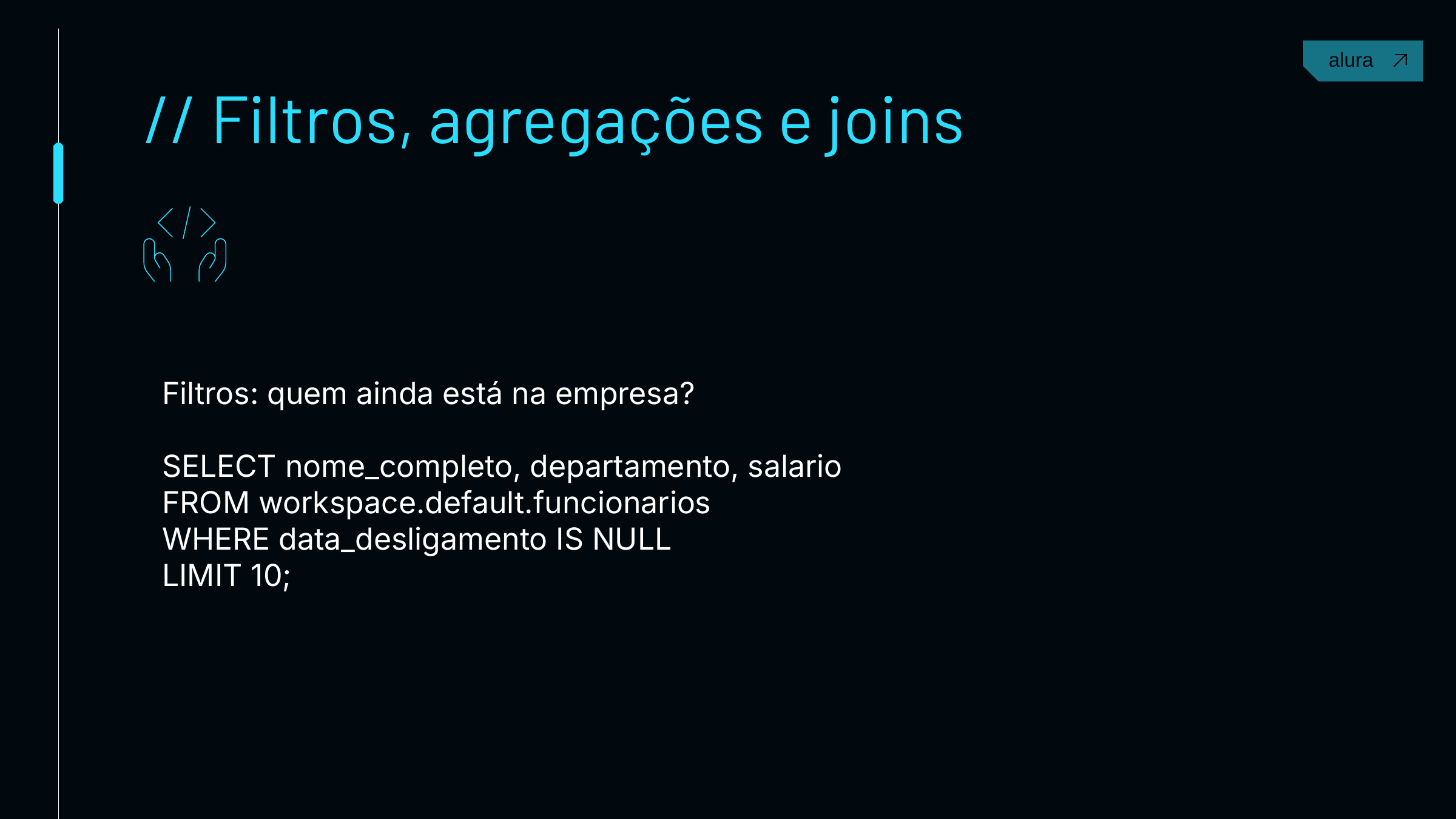

Contact
// Filtros, agregações e joins

Filtros: quem ainda está na empresa?

SELECT nome_completo, departamento, salario
FROM workspace.default.funcionarios
WHERE data_desligamento IS NULL
LIMIT 10;